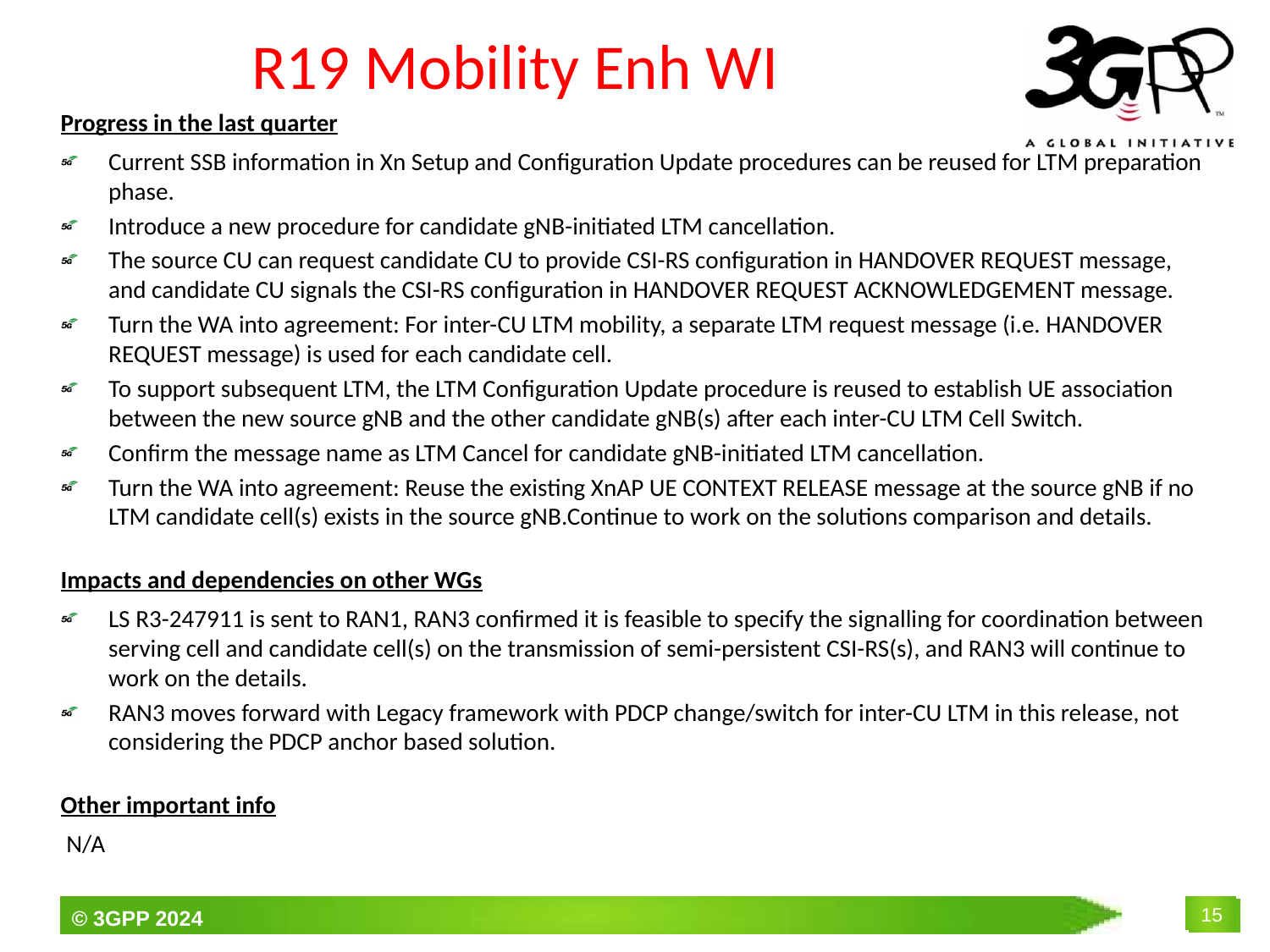

# R19 Mobility Enh WI
Progress in the last quarter
Current SSB information in Xn Setup and Configuration Update procedures can be reused for LTM preparation phase.
Introduce a new procedure for candidate gNB-initiated LTM cancellation.
The source CU can request candidate CU to provide CSI-RS configuration in HANDOVER REQUEST message, and candidate CU signals the CSI-RS configuration in HANDOVER REQUEST ACKNOWLEDGEMENT message.
Turn the WA into agreement: For inter-CU LTM mobility, a separate LTM request message (i.e. HANDOVER REQUEST message) is used for each candidate cell.
To support subsequent LTM, the LTM Configuration Update procedure is reused to establish UE association between the new source gNB and the other candidate gNB(s) after each inter-CU LTM Cell Switch.
Confirm the message name as LTM Cancel for candidate gNB-initiated LTM cancellation.
Turn the WA into agreement: Reuse the existing XnAP UE CONTEXT RELEASE message at the source gNB if no LTM candidate cell(s) exists in the source gNB.Continue to work on the solutions comparison and details.

Impacts and dependencies on other WGs
LS R3-247911 is sent to RAN1, RAN3 confirmed it is feasible to specify the signalling for coordination between serving cell and candidate cell(s) on the transmission of semi-persistent CSI-RS(s), and RAN3 will continue to work on the details.
RAN3 moves forward with Legacy framework with PDCP change/switch for inter-CU LTM in this release, not considering the PDCP anchor based solution.

Other important info
 N/A

15